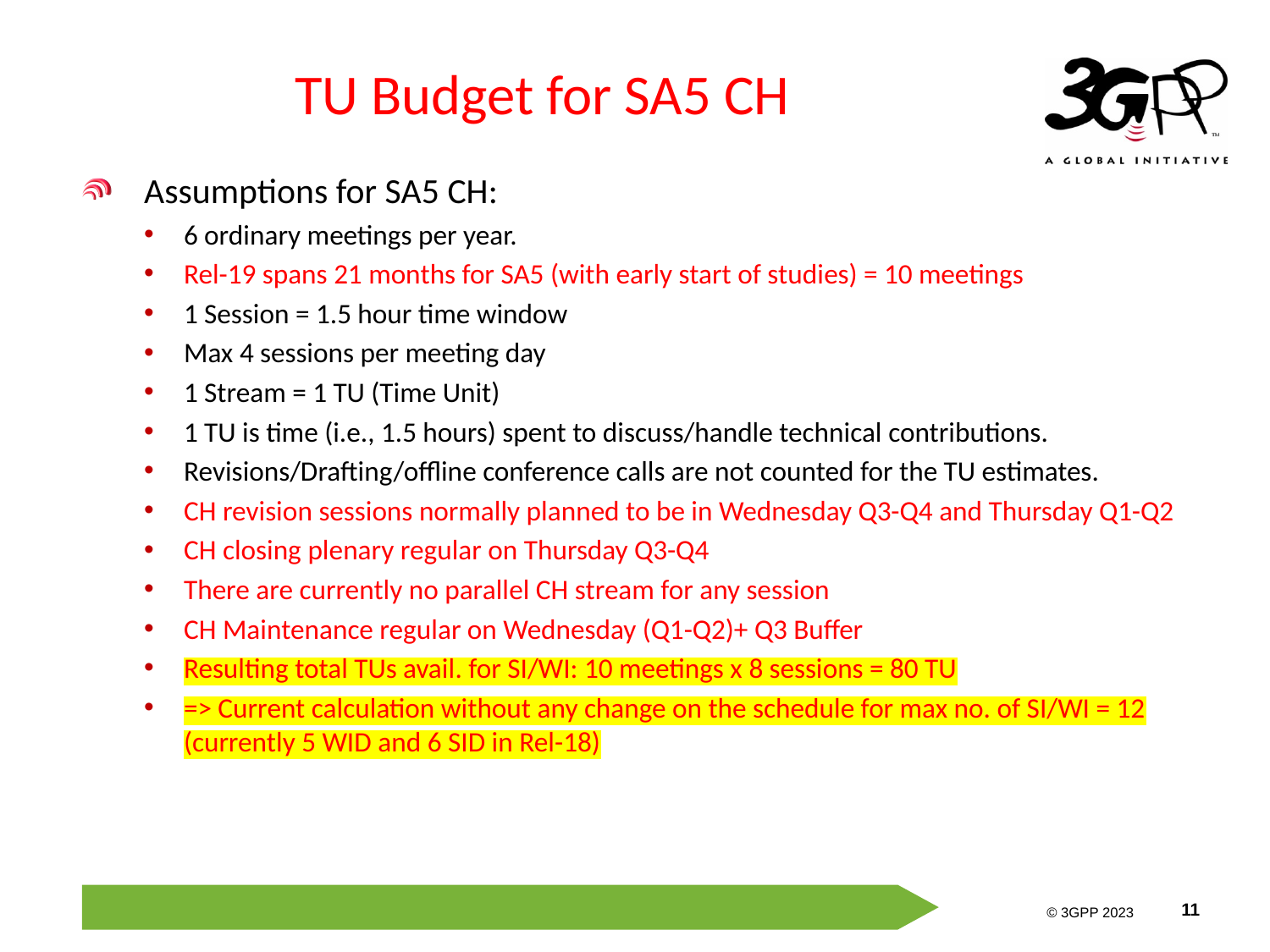

# TU Budget for SA5 CH
Assumptions for SA5 CH:
6 ordinary meetings per year.
Rel-19 spans 21 months for SA5 (with early start of studies) = 10 meetings
1 Session = 1.5 hour time window
Max 4 sessions per meeting day
1 Stream = 1 TU (Time Unit)
1 TU is time (i.e., 1.5 hours) spent to discuss/handle technical contributions.
Revisions/Drafting/offline conference calls are not counted for the TU estimates.
CH revision sessions normally planned to be in Wednesday Q3-Q4 and Thursday Q1-Q2
CH closing plenary regular on Thursday Q3-Q4
There are currently no parallel CH stream for any session
CH Maintenance regular on Wednesday (Q1-Q2)+ Q3 Buffer
Resulting total TUs avail. for SI/WI: 10 meetings x 8 sessions = 80 TU
=> Current calculation without any change on the schedule for max no. of SI/WI = 12 (currently 5 WID and 6 SID in Rel-18)